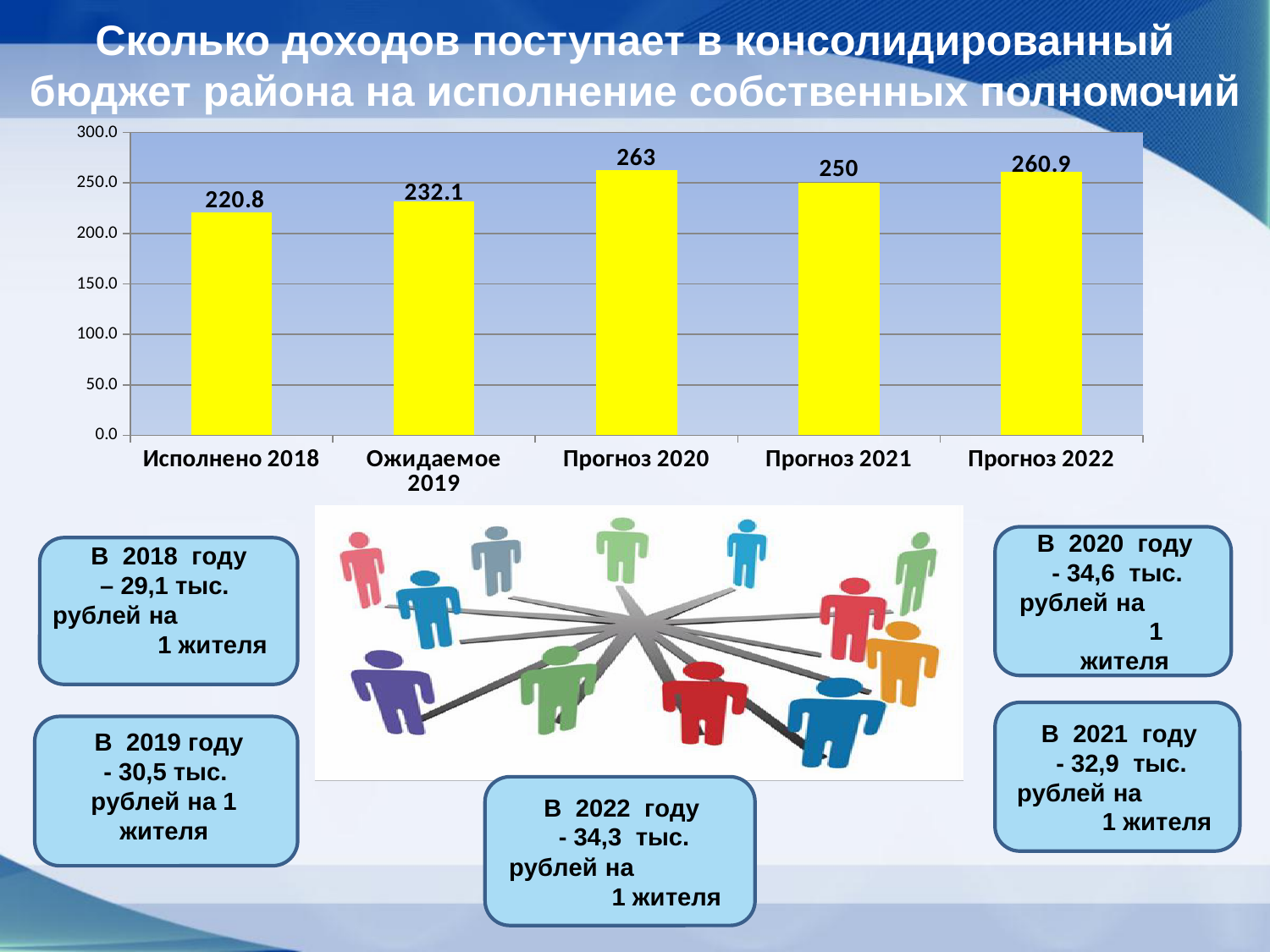

Сколько доходов поступает в консолидированный бюджет района на исполнение собственных полномочий

### Chart

| Category |  |
|---|---|
| Исполнено 2018 | 220.8 |
| Ожидаемое 2019 | 232.1 |
| Прогноз 2020 | 263.0 |
| Прогноз 2021 | 250.0 |
| Прогноз 2022 | 260.9 |
В  2020  году
- 34,6  тыс.
рублей на                   1 жителя

 В  2018  году
– 29,1 тыс.
рублей на                         1 жителя

В  2021  году
- 32,9  тыс.
рублей на                    1 жителя

 В  2019 году
- 30,5 тыс.
рублей на 1 жителя
В  2022  году
- 34,3  тыс.
рублей на                         1 жителя